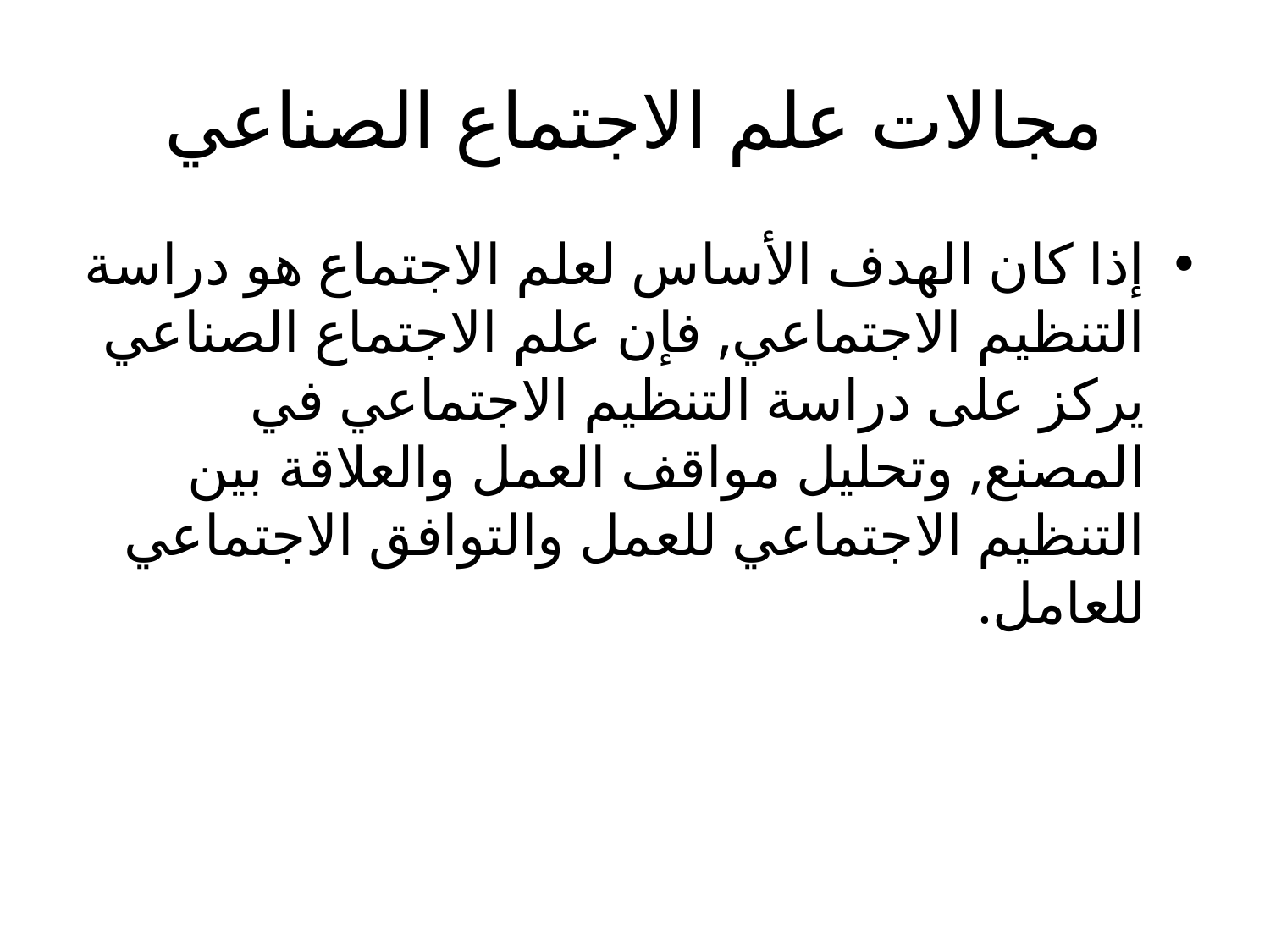

# مجالات علم الاجتماع الصناعي
إذا كان الهدف الأساس لعلم الاجتماع هو دراسة التنظيم الاجتماعي, فإن علم الاجتماع الصناعي يركز على دراسة التنظيم الاجتماعي في المصنع, وتحليل مواقف العمل والعلاقة بين التنظيم الاجتماعي للعمل والتوافق الاجتماعي للعامل.